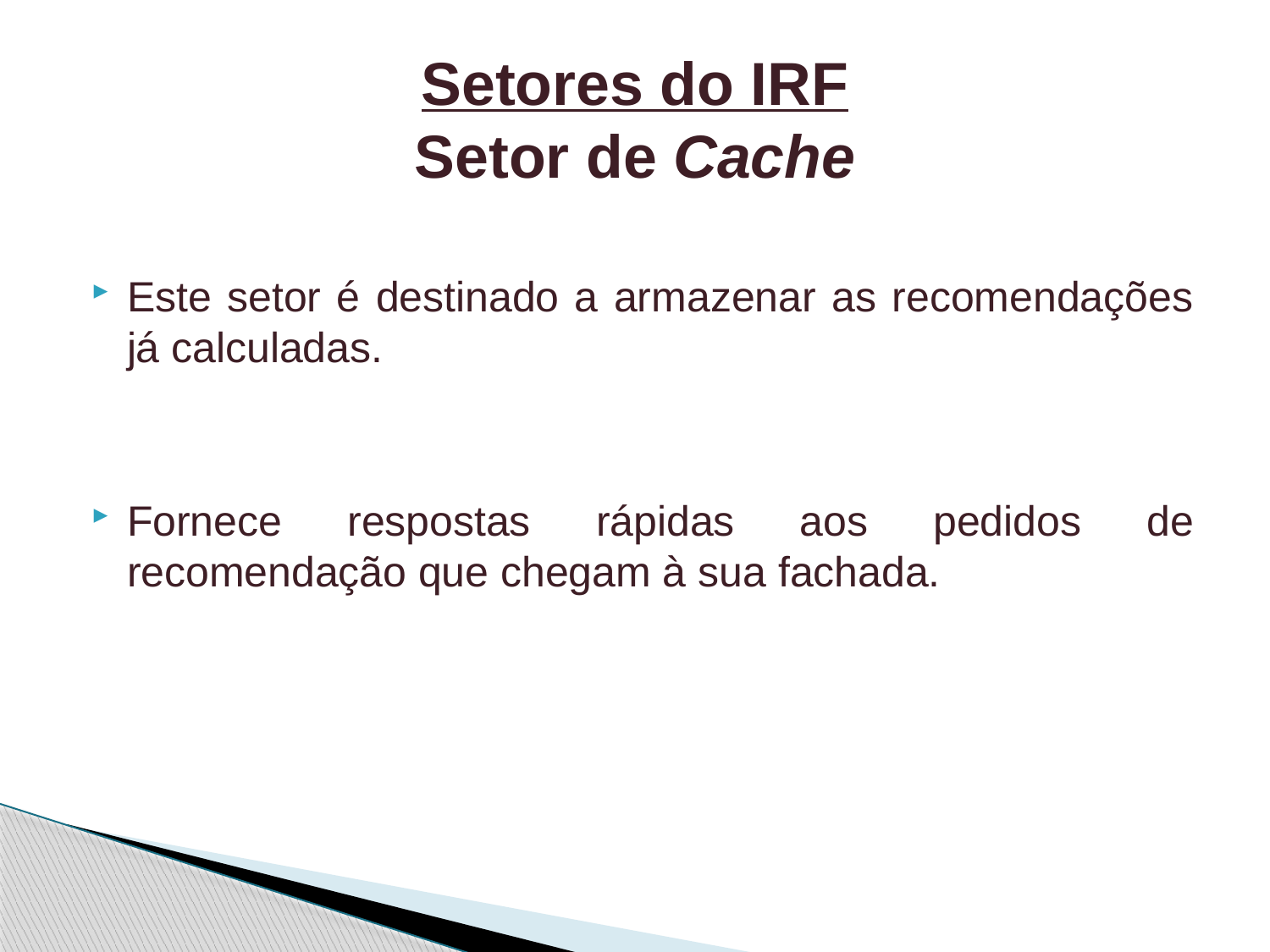

# Setores do IRF Setor de Cache

Este setor é destinado a armazenar as recomendações já calculadas.

Fornece respostas rápidas aos pedidos de recomendação que chegam à sua fachada.